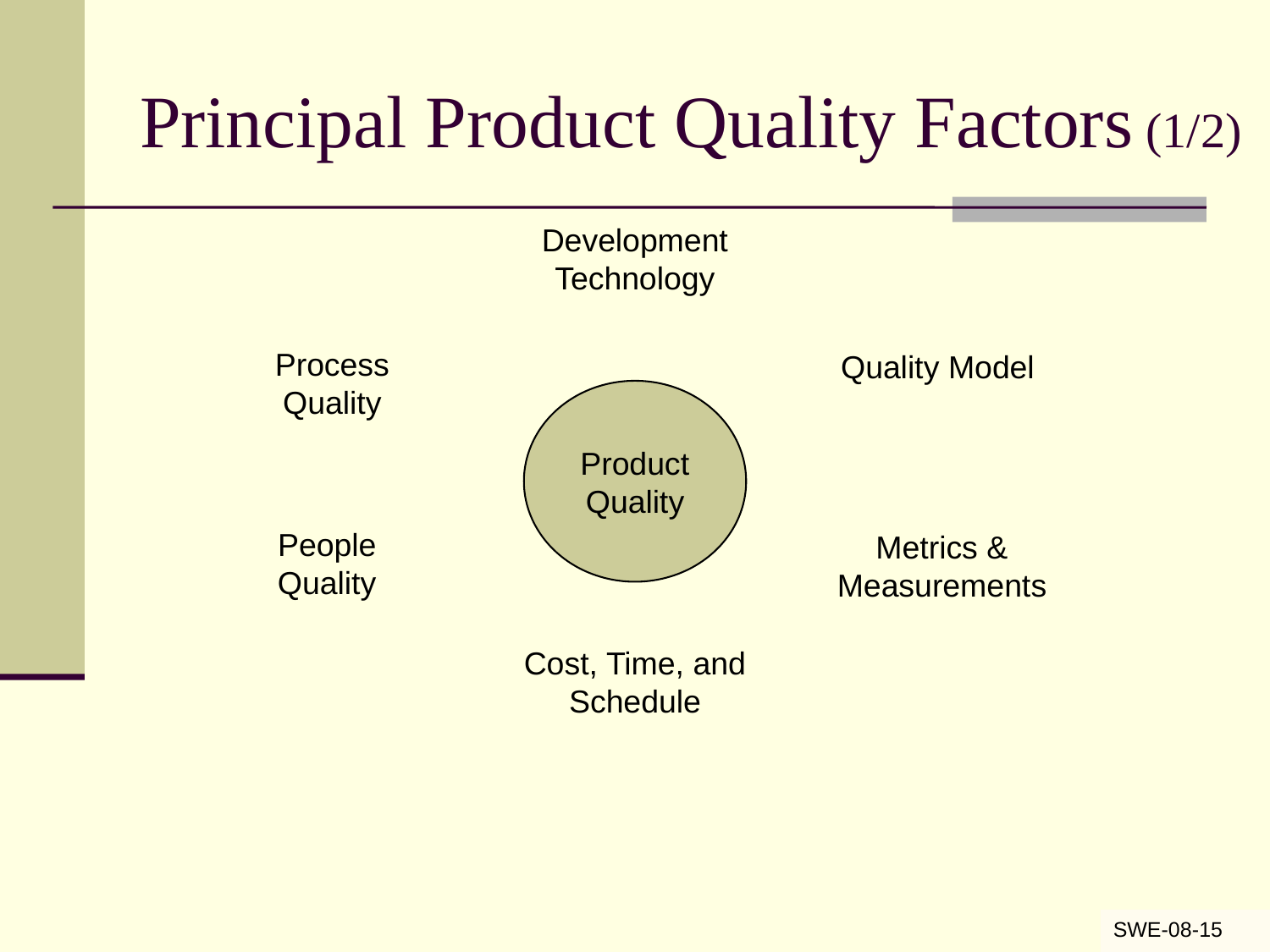

# Principal Product Quality Factors (1/2)
Development Technology

Process Quality
Quality Model
Product
Quality
People Quality
Metrics & Measurements
Cost, Time, and Schedule